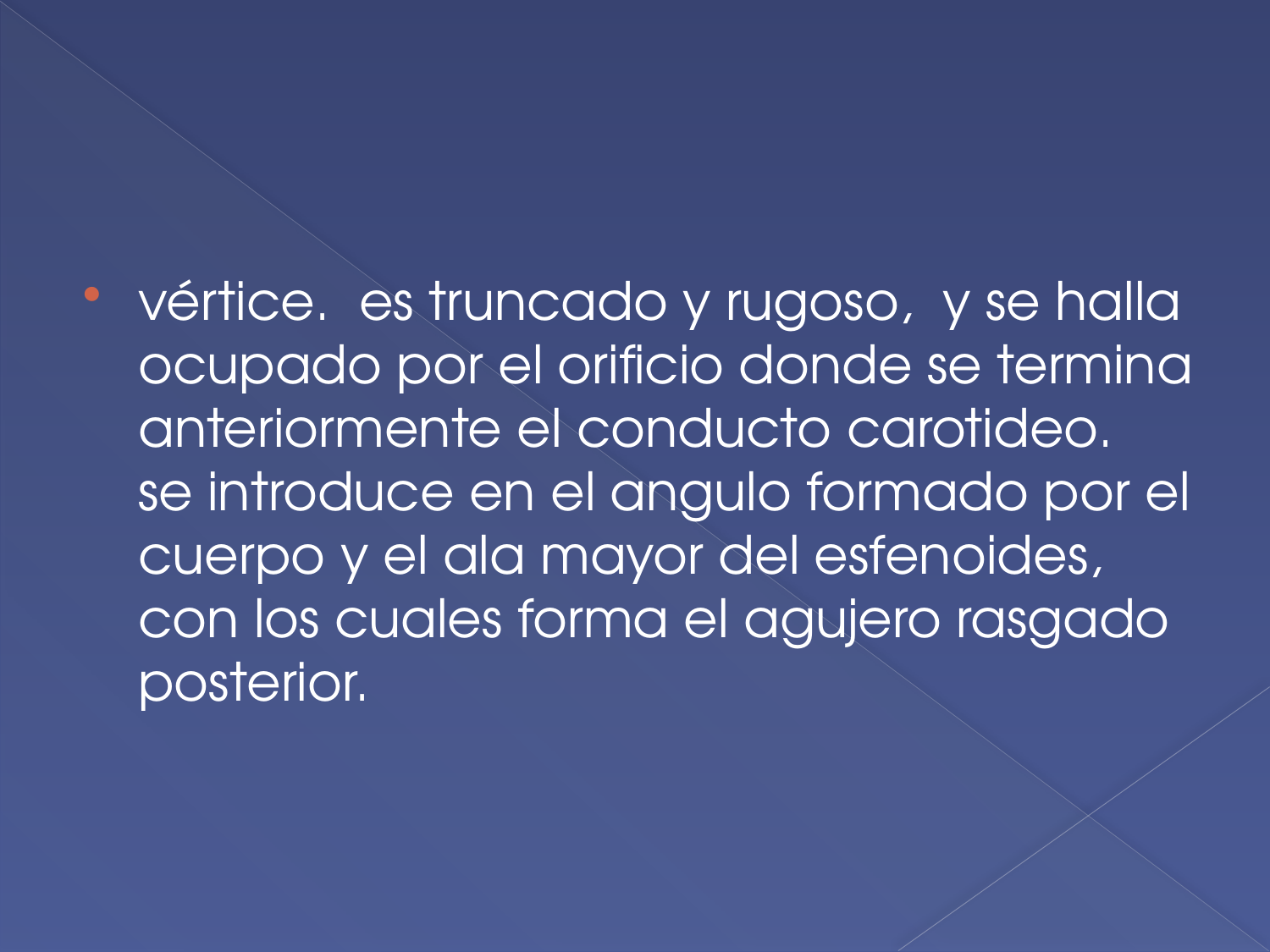

#
vértice.  es truncado y rugoso,  y se halla ocupado por el orificio donde se termina anteriormente el conducto carotideo.  se introduce en el angulo formado por el cuerpo y el ala mayor del esfenoides, con los cuales forma el agujero rasgado posterior.